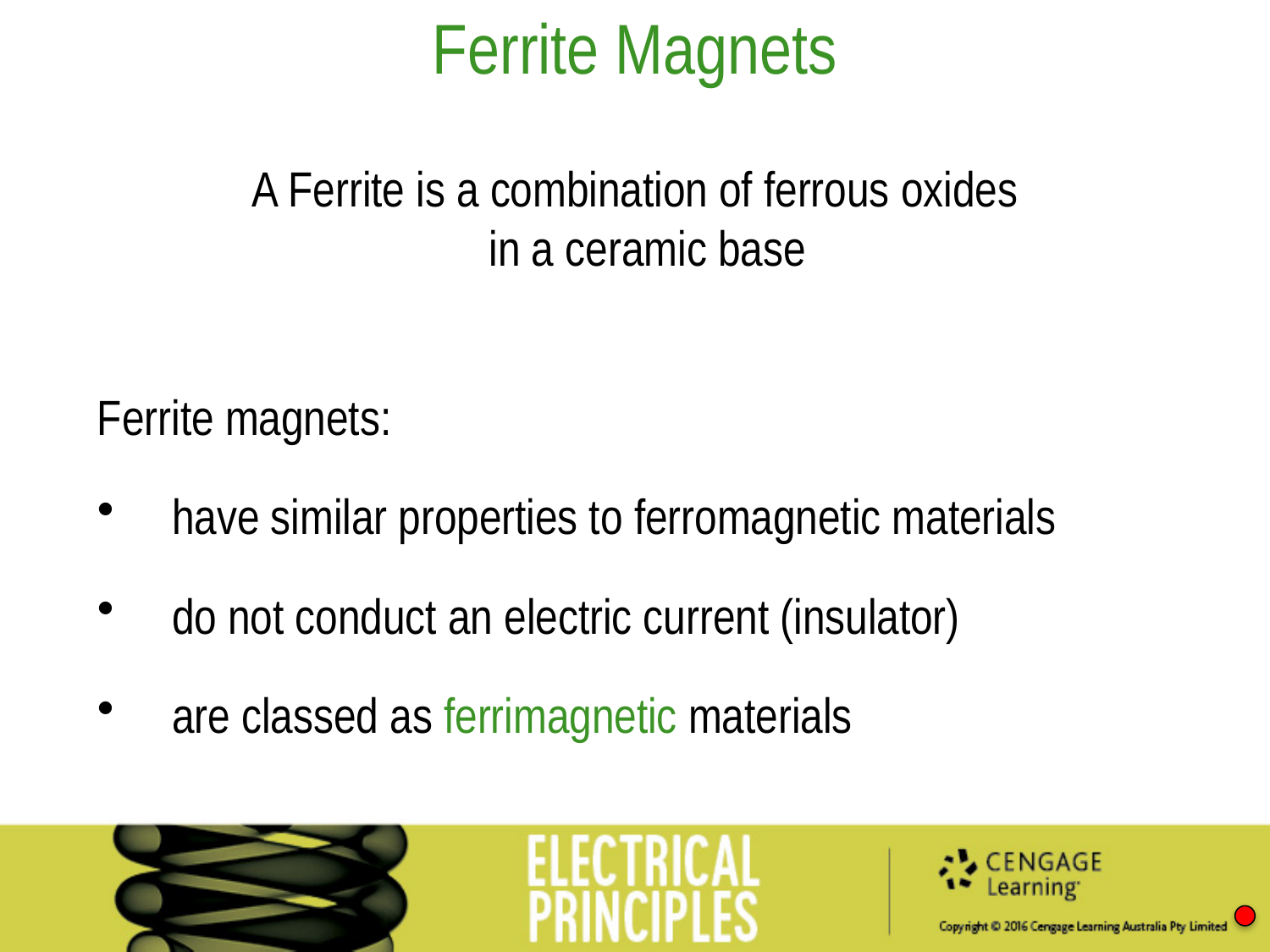

Ferrite Magnets
A Ferrite is a combination of ferrous oxides
in a ceramic base

Ferrite magnets:
have similar properties to ferromagnetic materials
do not conduct an electric current (insulator)
are classed as ferrimagnetic materials